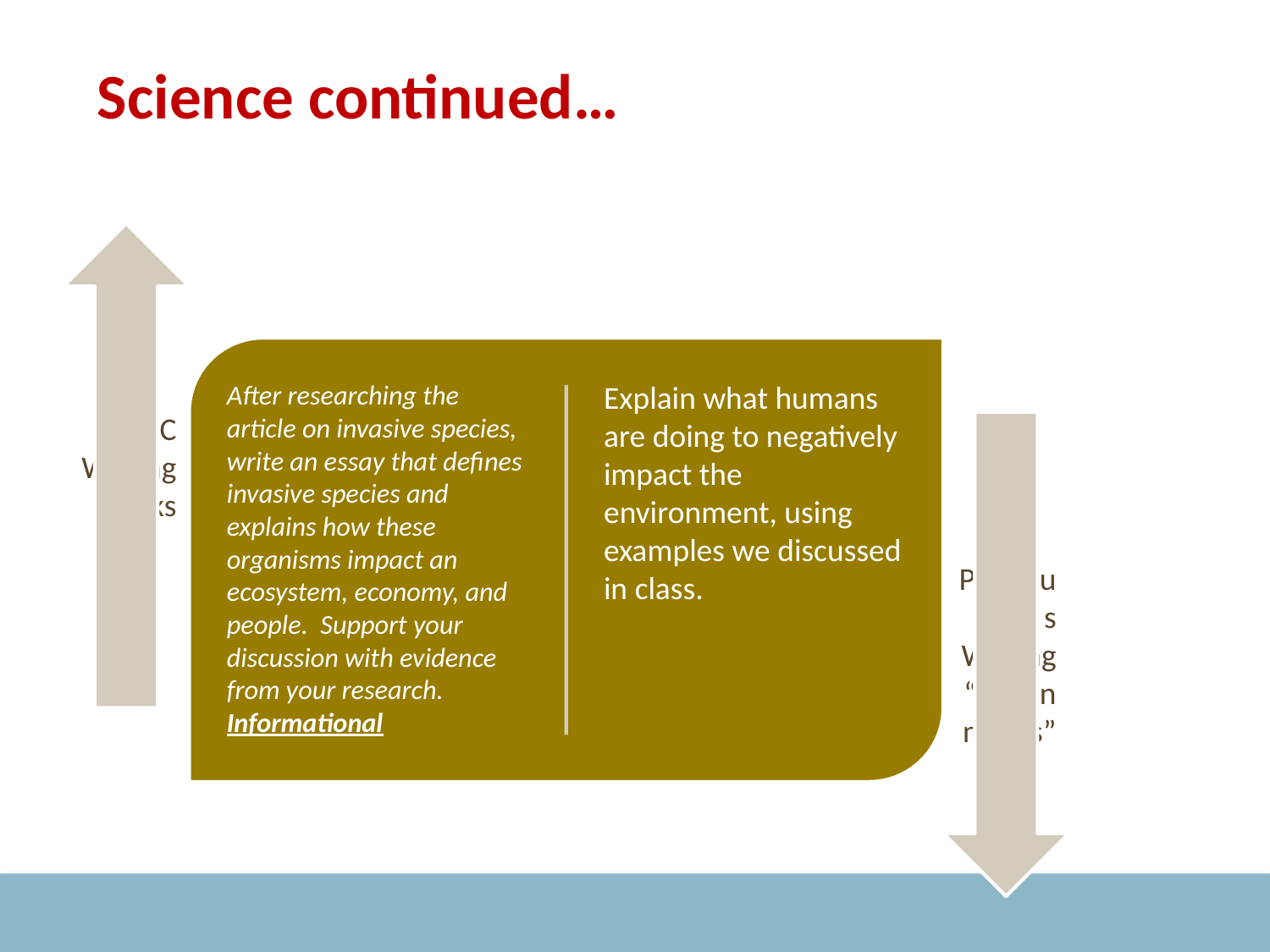

# Science continued…
LDC Writing Tasks
After researching the article on invasive species, write an essay that defines invasive species and explains how these organisms impact an ecosystem, economy, and people.  Support your discussion with evidence from your research.  Informational
Previous Writing “Assignments”
Explain what humans are doing to negatively impact the environment, using examples we discussed in class.